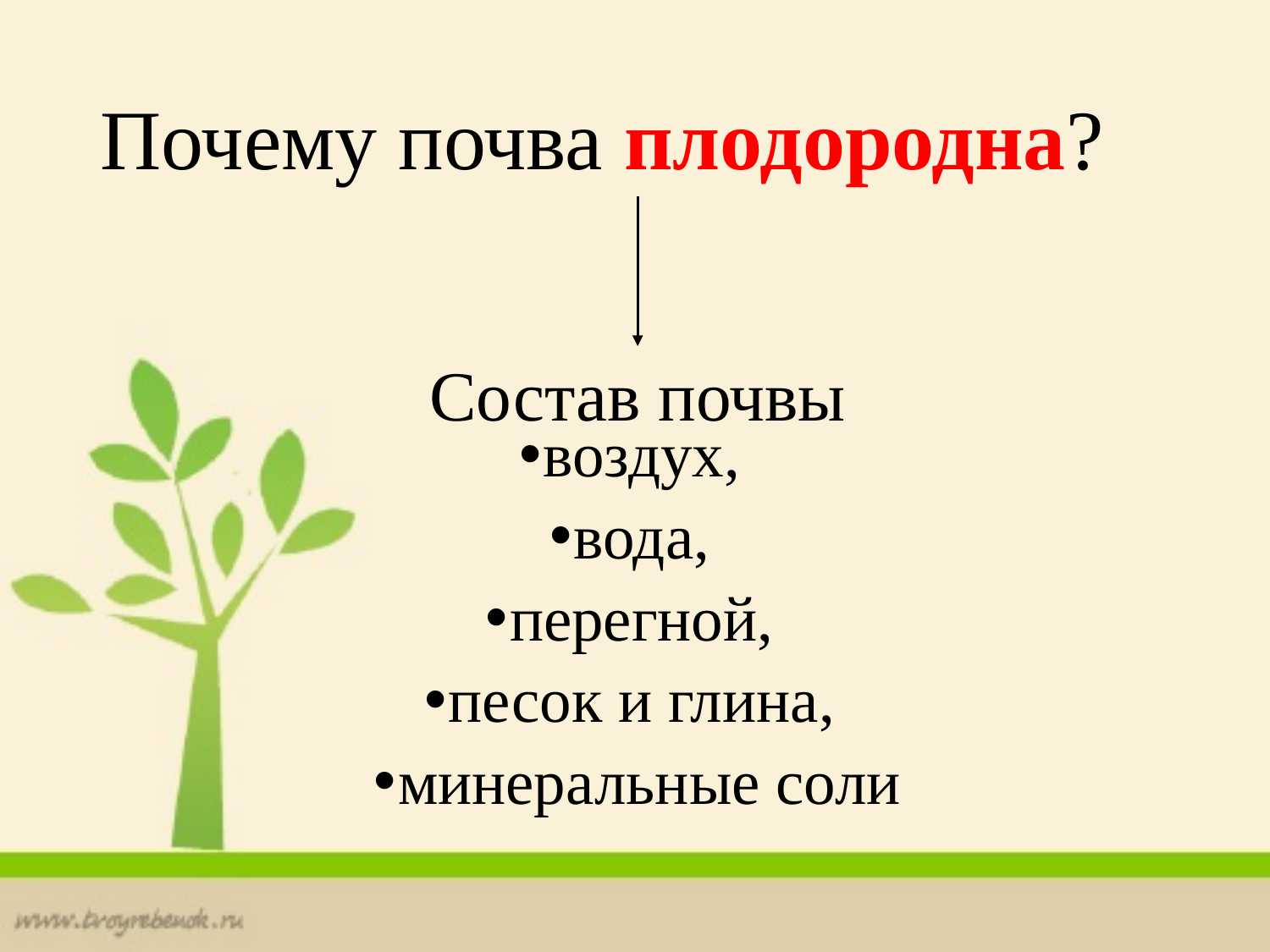

# Почему почва плодородна?

Состав почвы
воздух,
вода,
перегной,
песок и глина,
минеральные соли